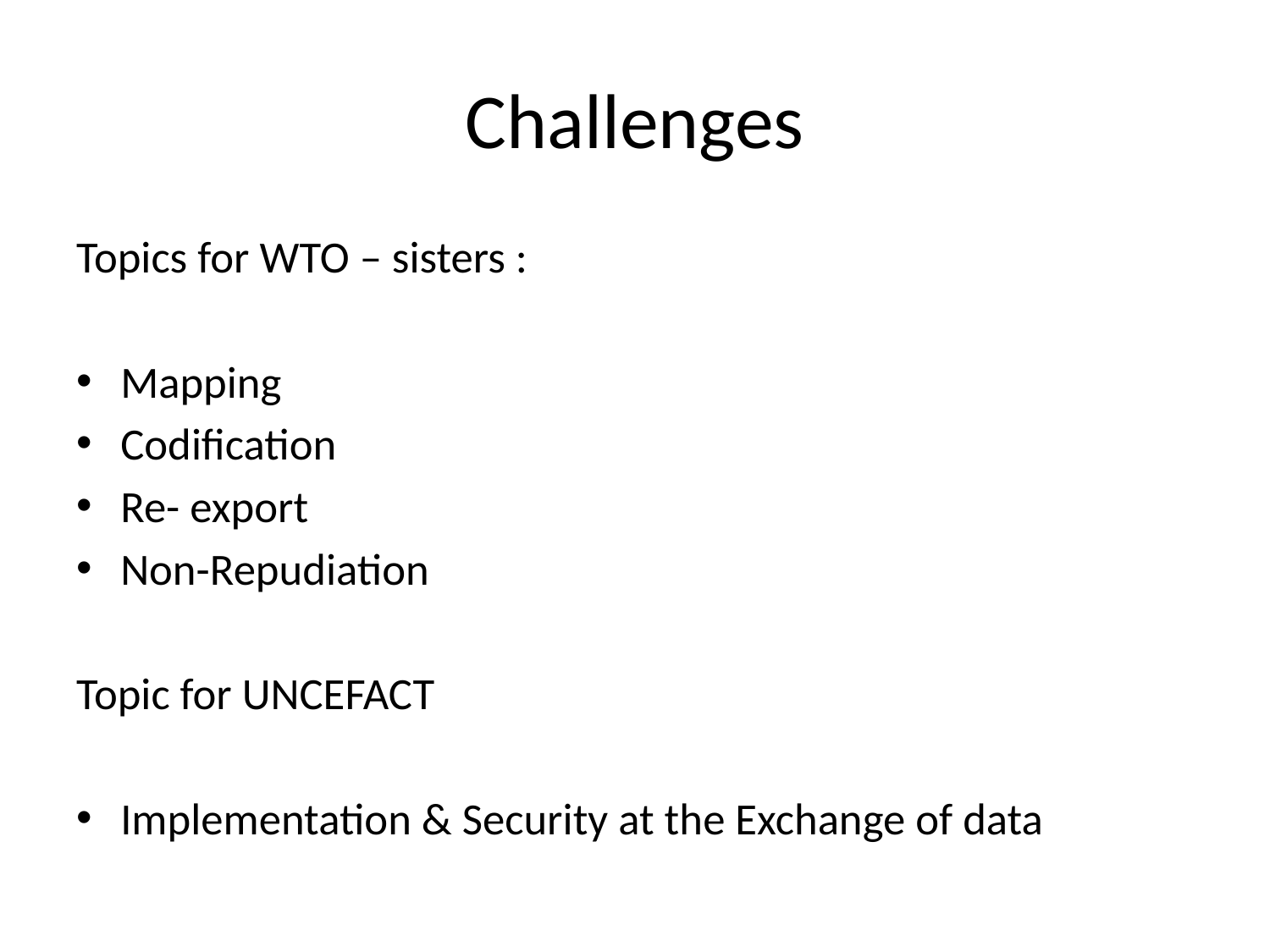

# Challenges
Topics for WTO – sisters :

Mapping
Codification
Re- export
Non-Repudiation

Topic for UNCEFACT

Implementation & Security at the Exchange of data